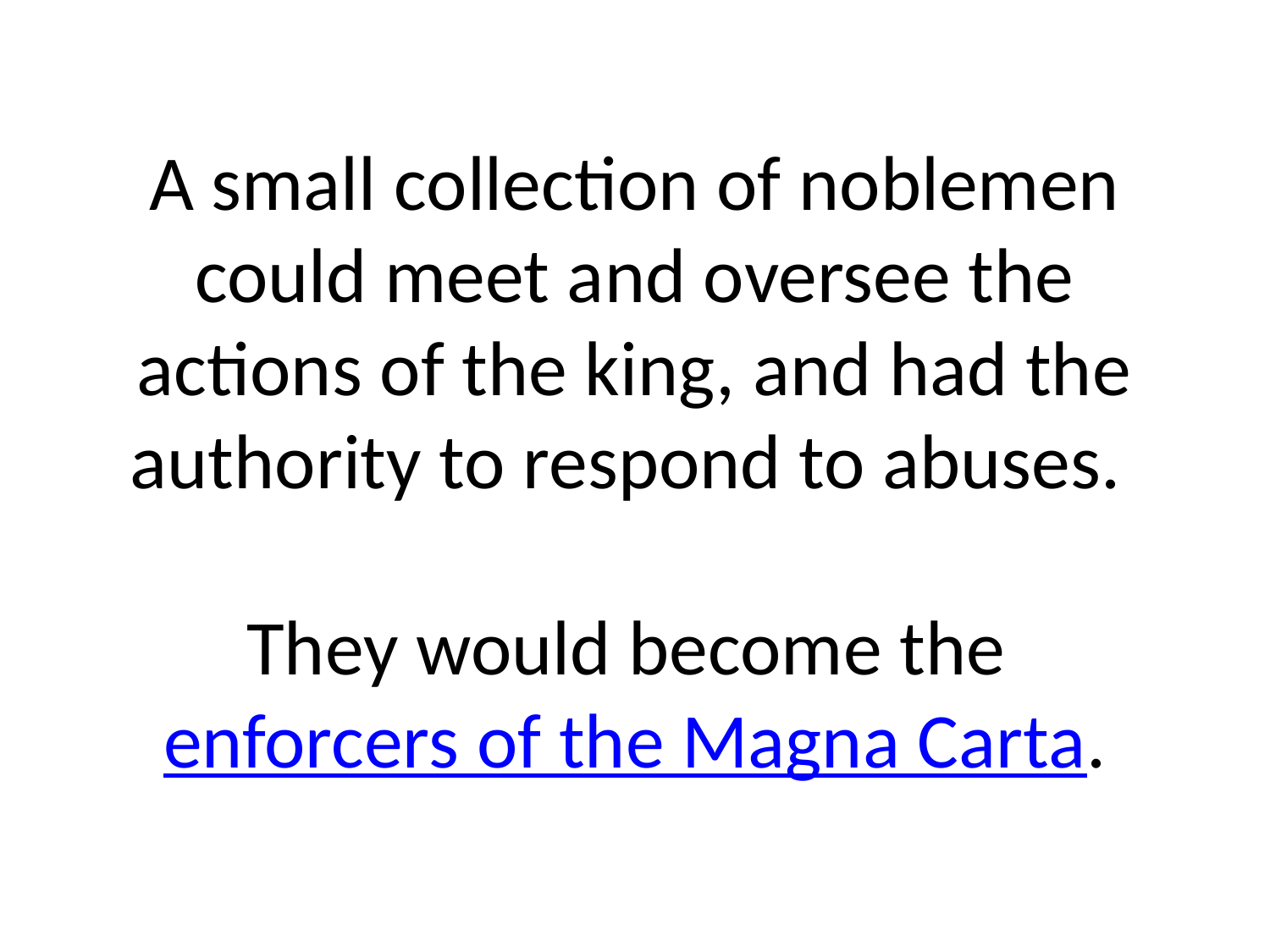

# A small collection of noblemen could meet and oversee the actions of the king, and had the authority to respond to abuses. They would become the enforcers of the Magna Carta.